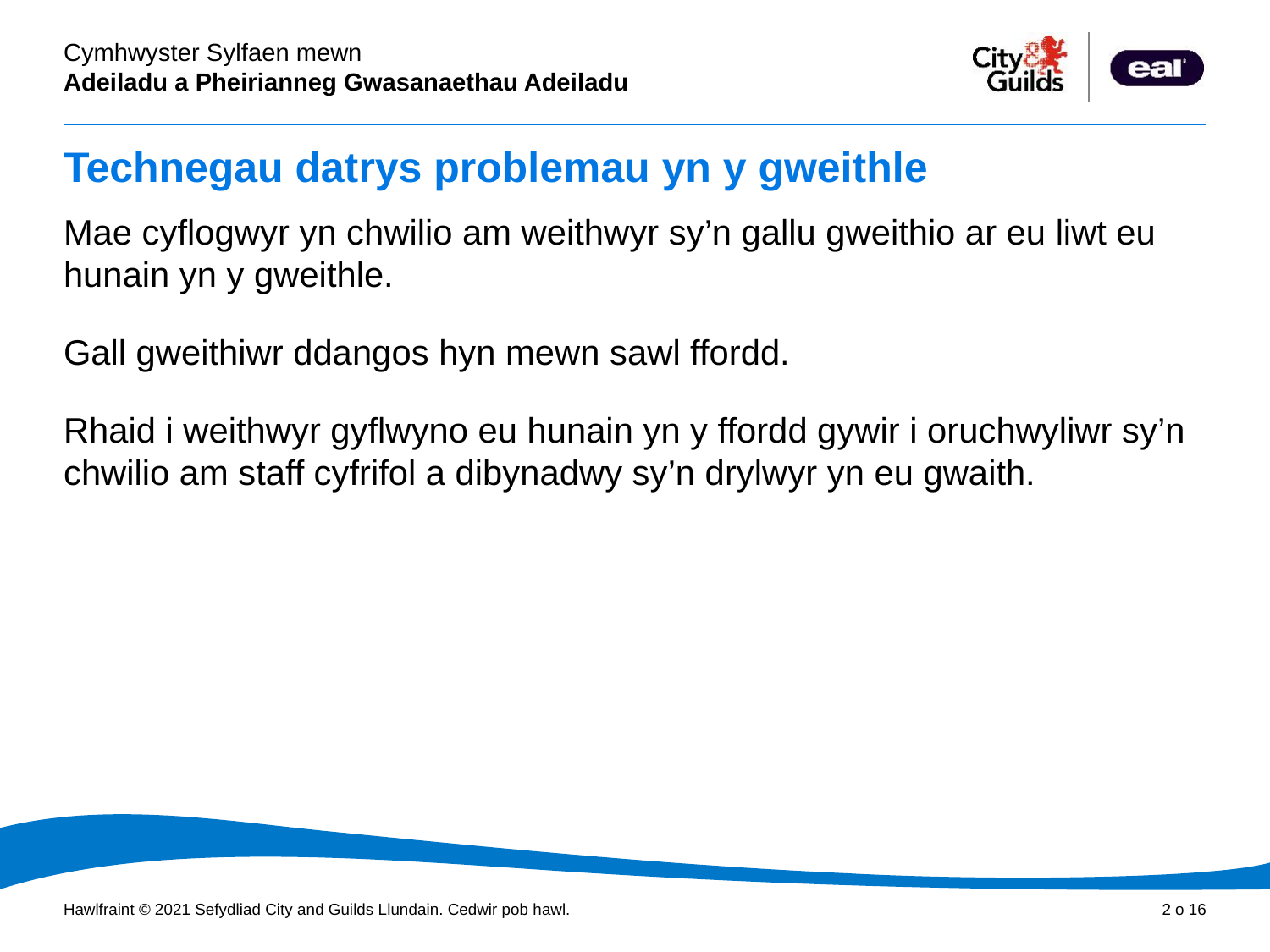

# Technegau datrys problemau yn y gweithle
Mae cyflogwyr yn chwilio am weithwyr sy’n gallu gweithio ar eu liwt eu hunain yn y gweithle.
Gall gweithiwr ddangos hyn mewn sawl ffordd.
Rhaid i weithwyr gyflwyno eu hunain yn y ffordd gywir i oruchwyliwr sy’n chwilio am staff cyfrifol a dibynadwy sy’n drylwyr yn eu gwaith.